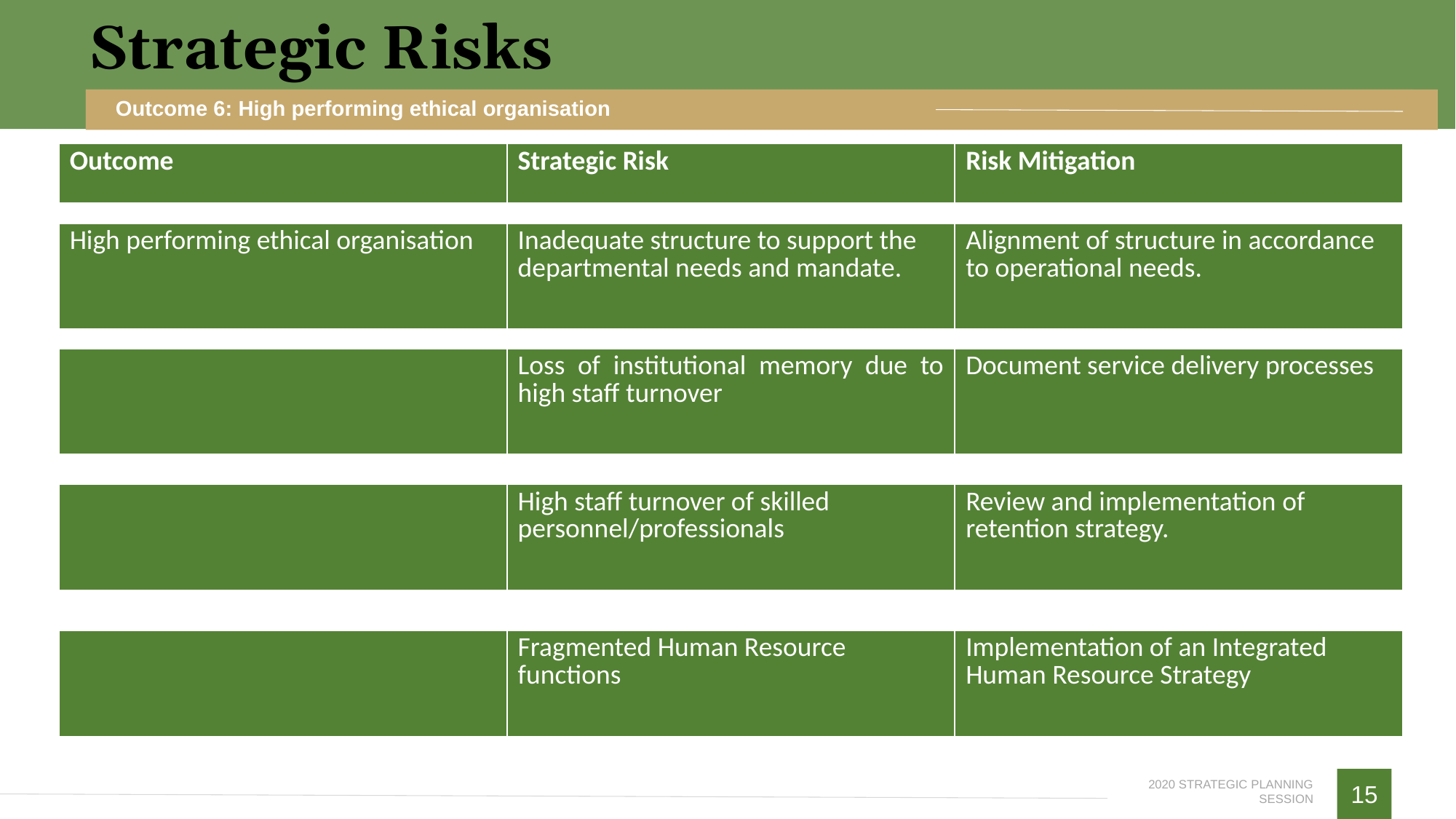

Strategic Risks

Outcome 6: High performing ethical organisation
| Outcome | Strategic Risk | Risk Mitigation |
| --- | --- | --- |
|  |  |  |
| High performing ethical organisation | Inadequate structure to support the departmental needs and mandate. | Alignment of structure in accordance to operational needs. |
|  |  |  |
|  | Loss of institutional memory due to high staff turnover | Document service delivery processes |
|  |  |  |
|  | High staff turnover of skilled personnel/professionals | Review and implementation of retention strategy. |
|  |  |  |
|  | Fragmented Human Resource functions | Implementation of an Integrated Human Resource Strategy |